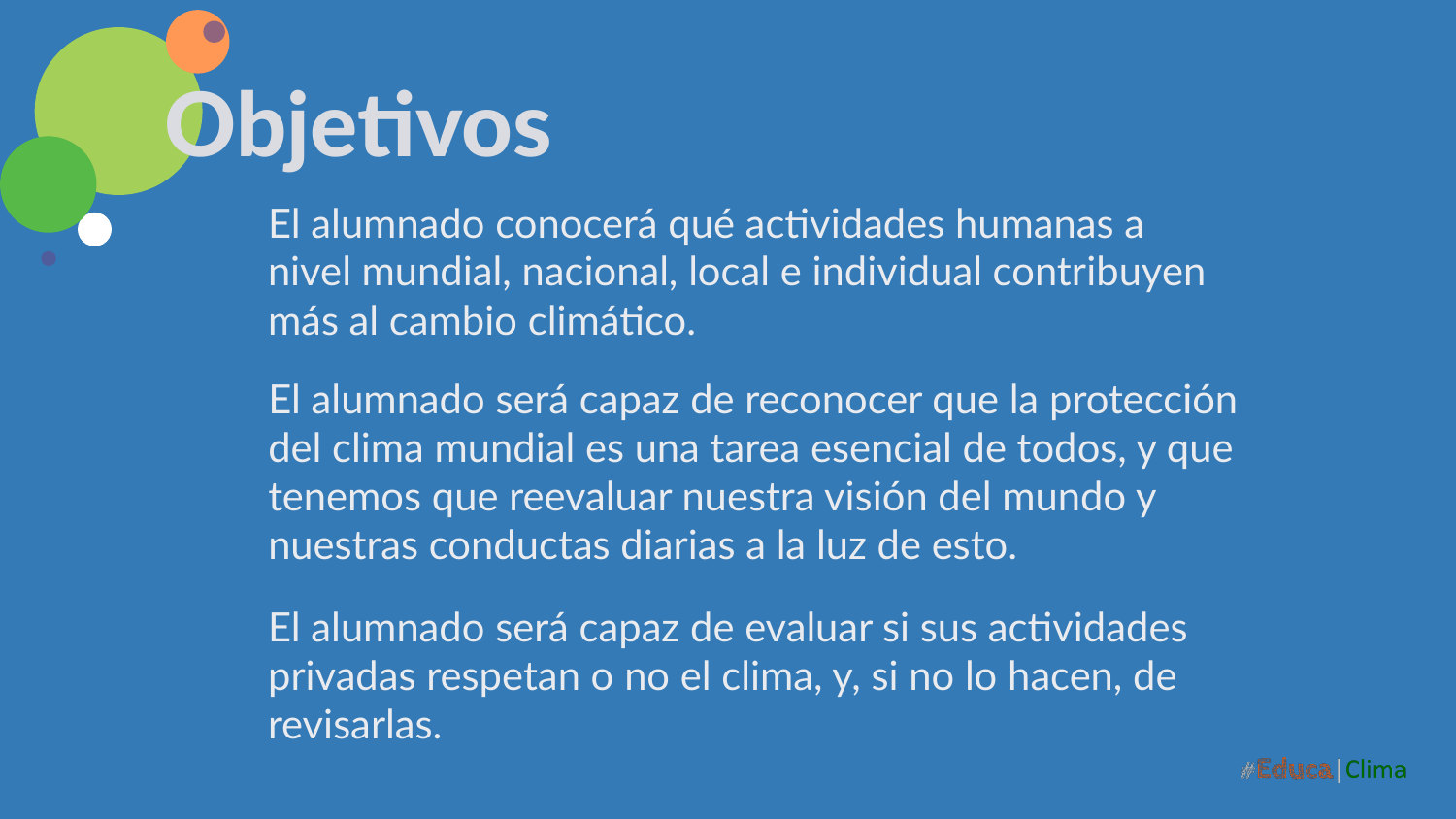

Objetivos
El alumnado conocerá qué actividades humanas a nivel mundial, nacional, local e individual contribuyen más al cambio climático.
El alumnado será capaz de reconocer que la protección del clima mundial es una tarea esencial de todos, y que tenemos que reevaluar nuestra visión del mundo y nuestras conductas diarias a la luz de esto.

El alumnado será capaz de evaluar si sus actividades privadas respetan o no el clima, y, si no lo hacen, de revisarlas.